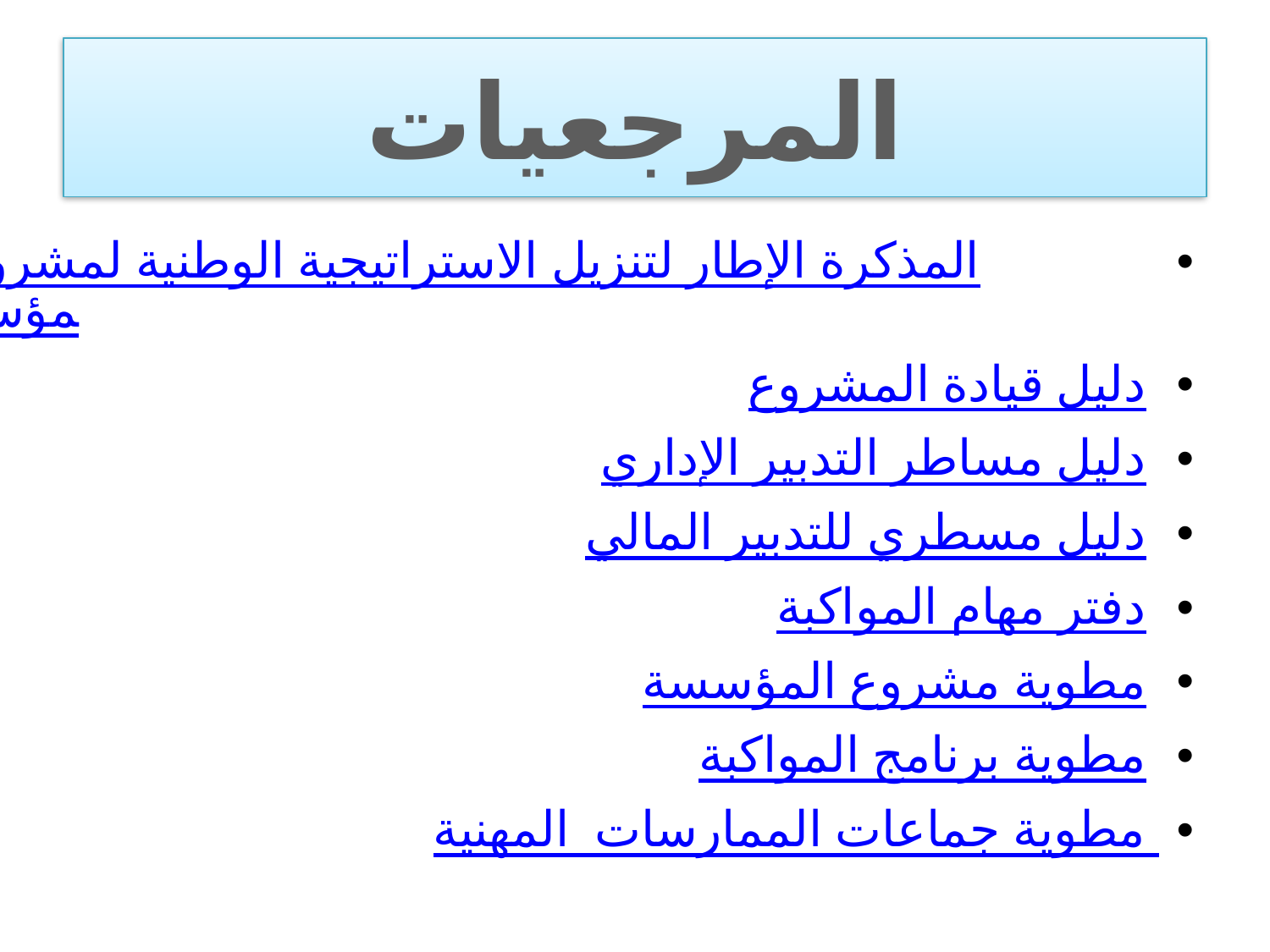

# المرجعيات
المذكرة الإطار لتنزيل الاستراتيجية الوطنية لمشروع المؤسسة
دليل قيادة المشروع
دليل مساطر التدبير الإداري
دليل مسطري للتدبير المالي
دفتر مهام المواكبة
مطوية مشروع المؤسسة
مطوية برنامج المواكبة
مطوية جماعات الممارسات المهنية